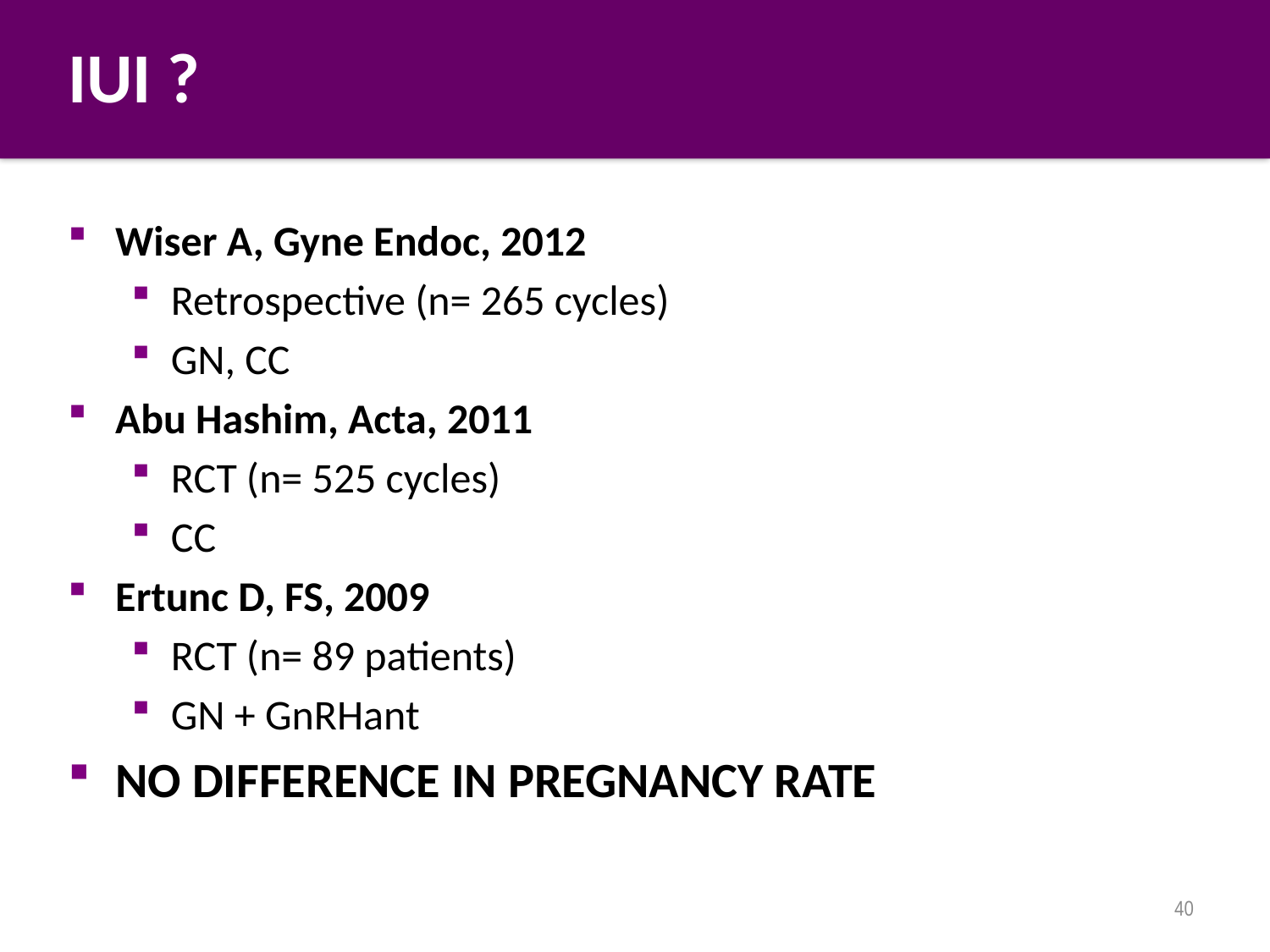

# IUI ?
Wiser A, Gyne Endoc, 2012
Retrospective (n= 265 cycles)
GN, CC
Abu Hashim, Acta, 2011
RCT (n= 525 cycles)
CC
Ertunc D, FS, 2009
RCT (n= 89 patients)
GN + GnRHant
NO DIFFERENCE IN PREGNANCY RATE
40